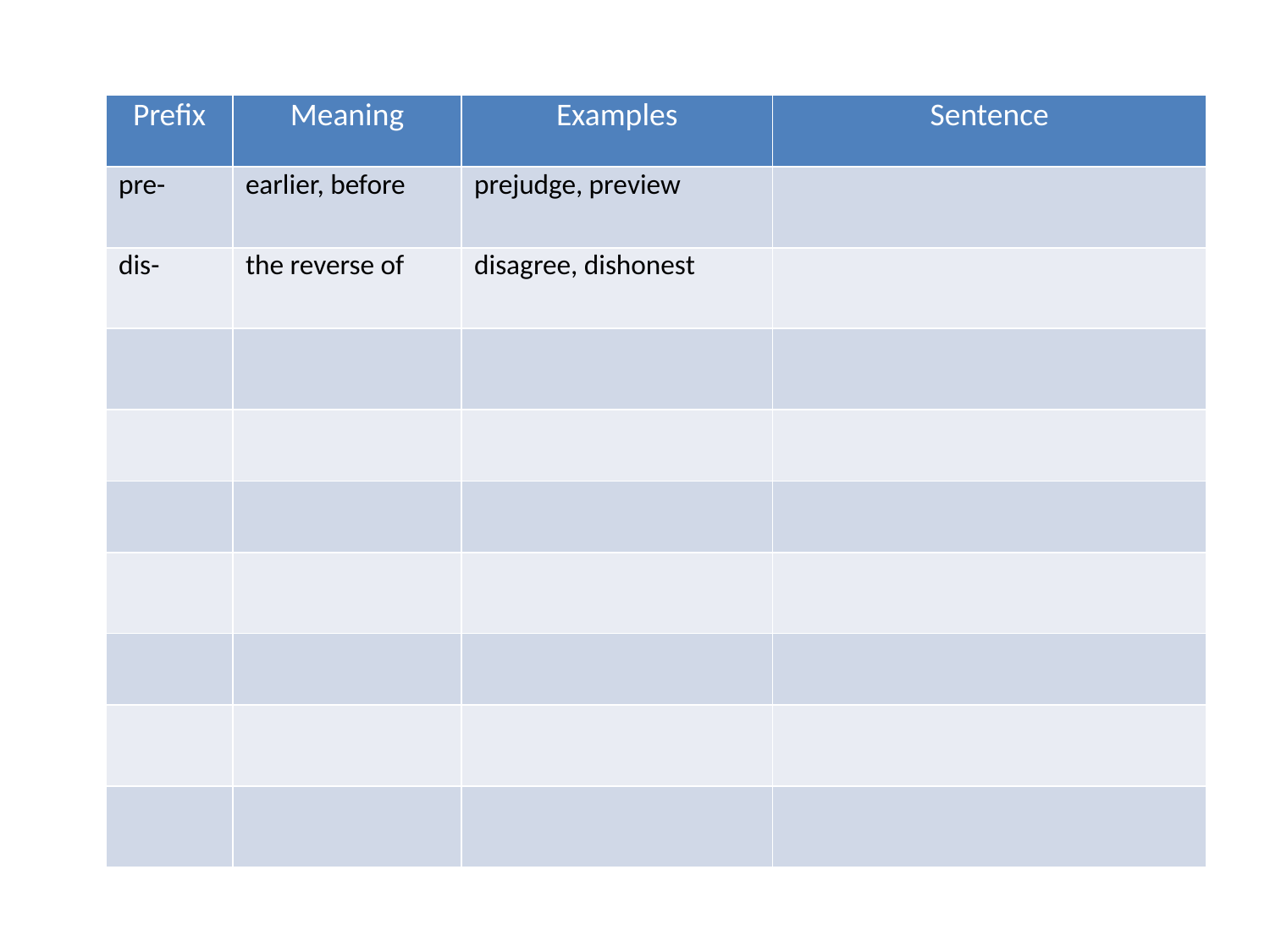

| Prefix | Meaning | Examples | Sentence |
| --- | --- | --- | --- |
| pre- | earlier, before | prejudge, preview |  |
| dis- | the reverse of | disagree, dishonest |  |
|  |  |  |  |
|  |  |  |  |
|  |  |  |  |
|  |  |  |  |
|  |  |  |  |
|  |  |  |  |
|  |  |  |  |